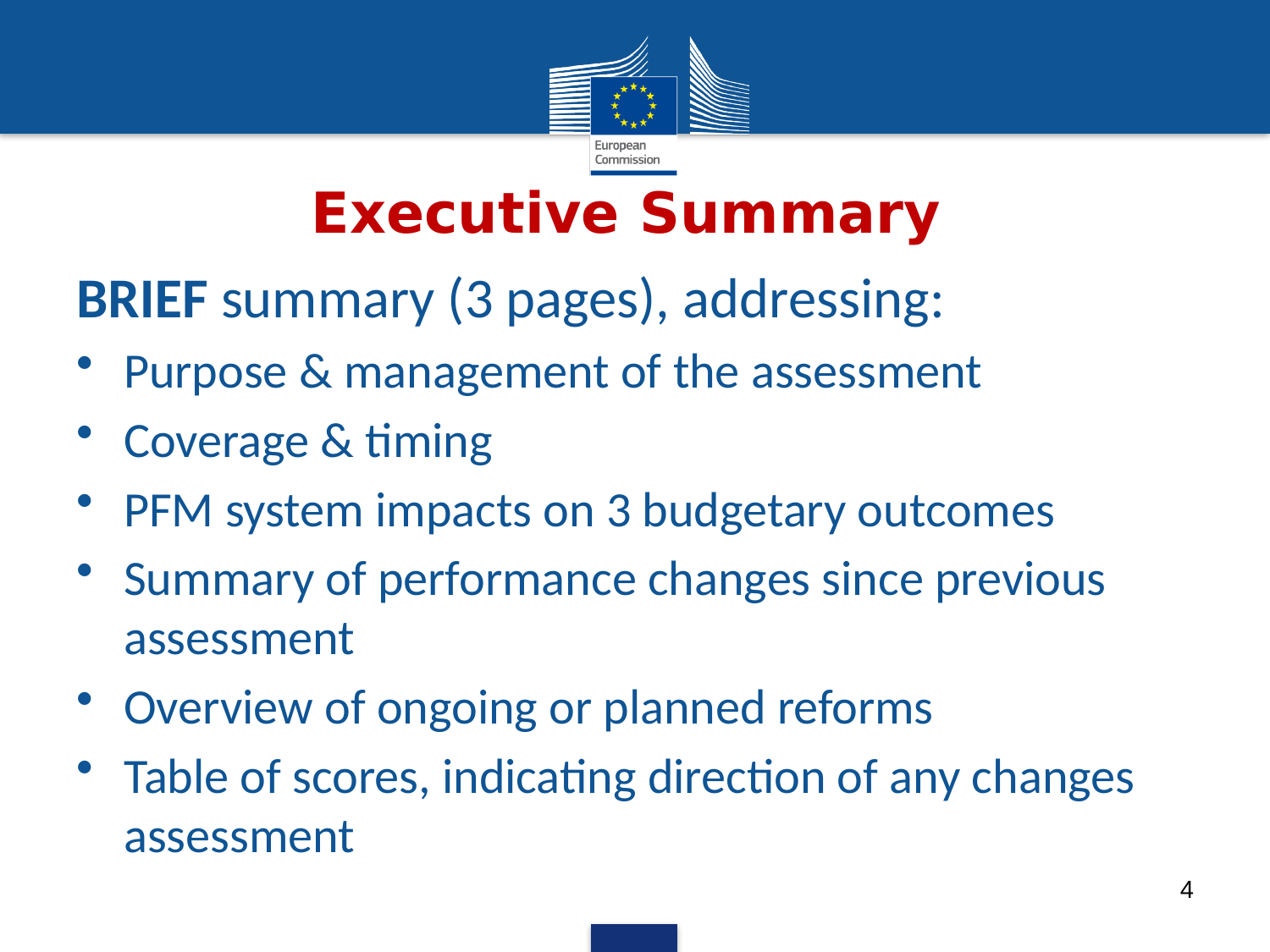

# Executive Summary
BRIEF summary (3 pages), addressing:
Purpose & management of the assessment
Coverage & timing
PFM system impacts on 3 budgetary outcomes
Summary of performance changes since previous assessment
Overview of ongoing or planned reforms
Table of scores, indicating direction of any changes assessment
4